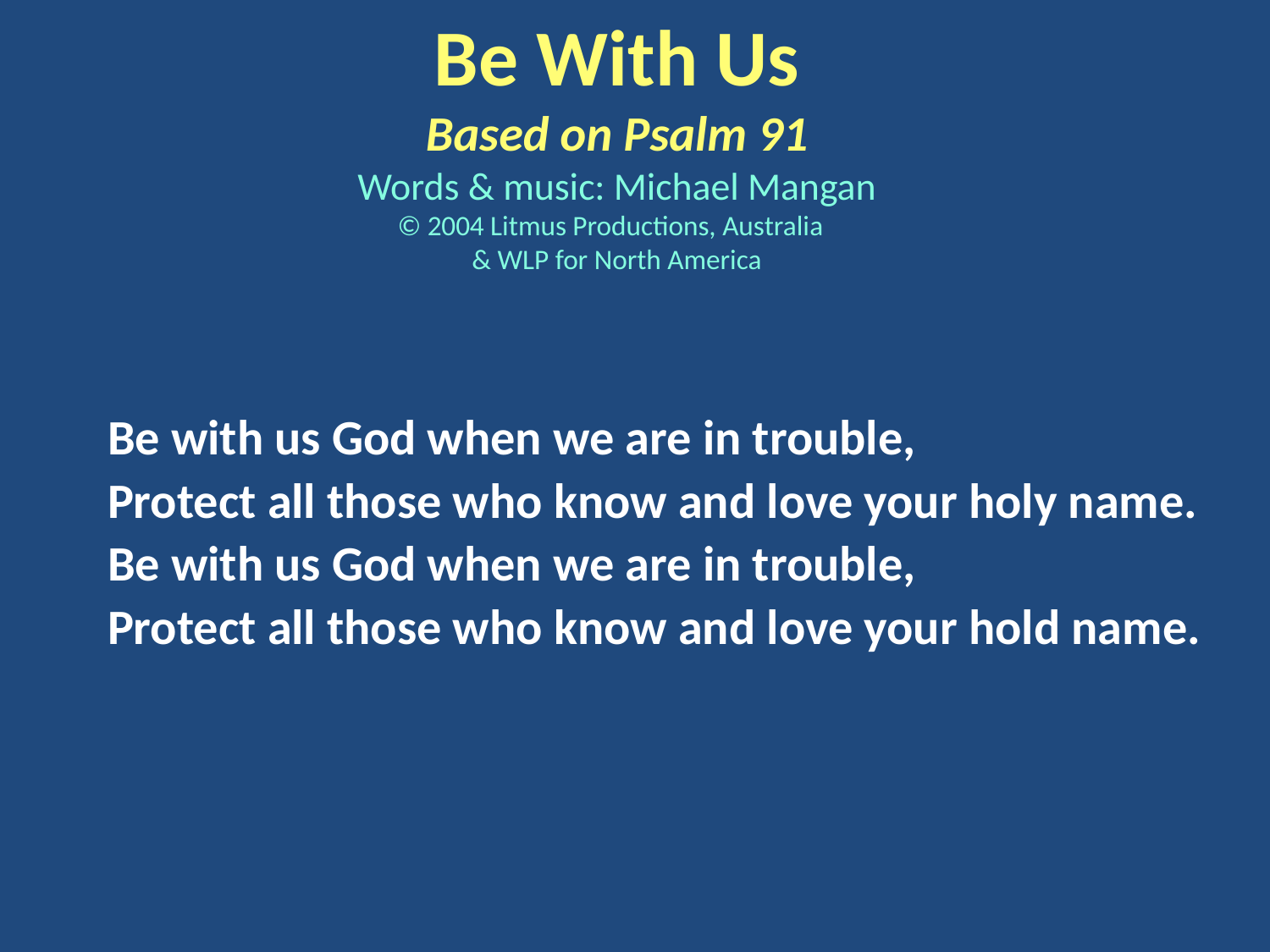

Be With Us
Based on Psalm 91
Words & music: Michael Mangan
© 2004 Litmus Productions, Australia
& WLP for North America
Be with us God when we are in trouble,
Protect all those who know and love your holy name.
Be with us God when we are in trouble,
Protect all those who know and love your hold name.